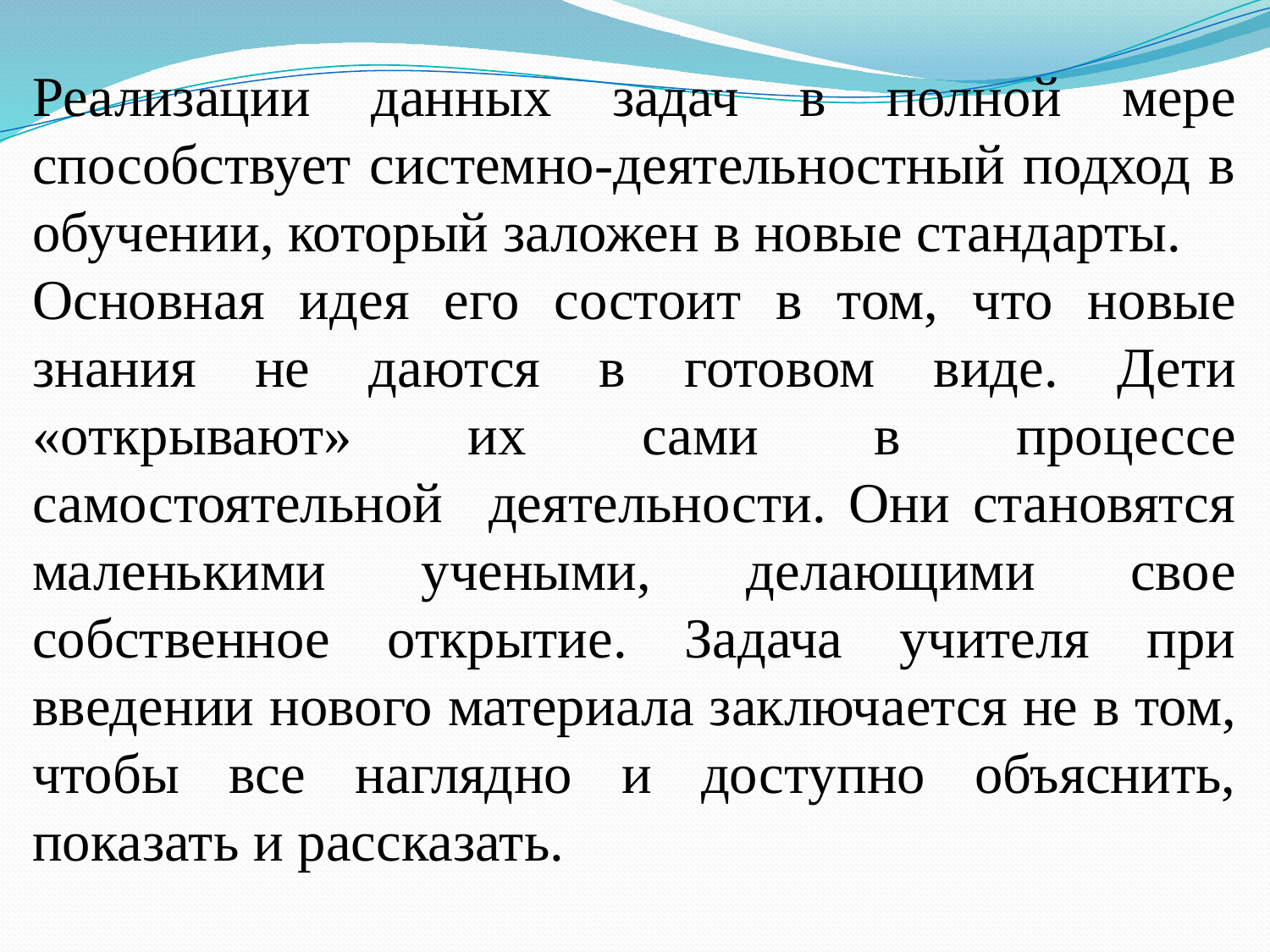

Реализации данных задач в полной мере способствует системно-деятельностный подход в обучении, который заложен в новые стандарты.
Основная идея его состоит в том, что новые знания не даются в готовом виде. Дети «открывают» их сами в процессе самостоятельной  деятельности. Они становятся маленькими учеными, делающими свое собственное открытие. Задача учителя при введении нового материала заключается не в том, чтобы все наглядно и доступно объяснить, показать и рассказать.